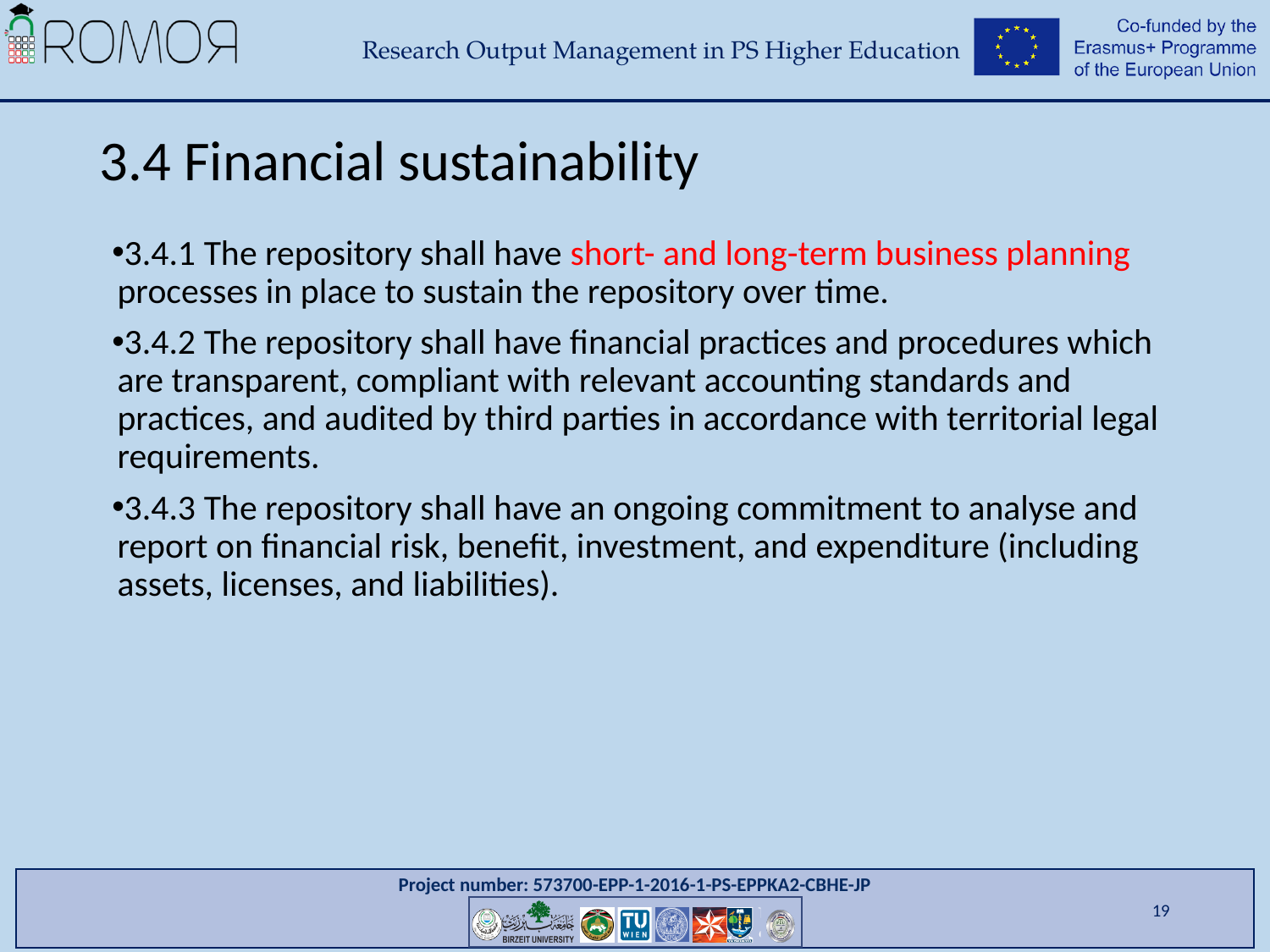

# 3.4 Financial sustainability
3.4.1 The repository shall have short- and long-term business planning processes in place to sustain the repository over time.
3.4.2 The repository shall have financial practices and procedures which are transparent, compliant with relevant accounting standards and practices, and audited by third parties in accordance with territorial legal requirements.
3.4.3 The repository shall have an ongoing commitment to analyse and report on financial risk, benefit, investment, and expenditure (including assets, licenses, and liabilities).
19